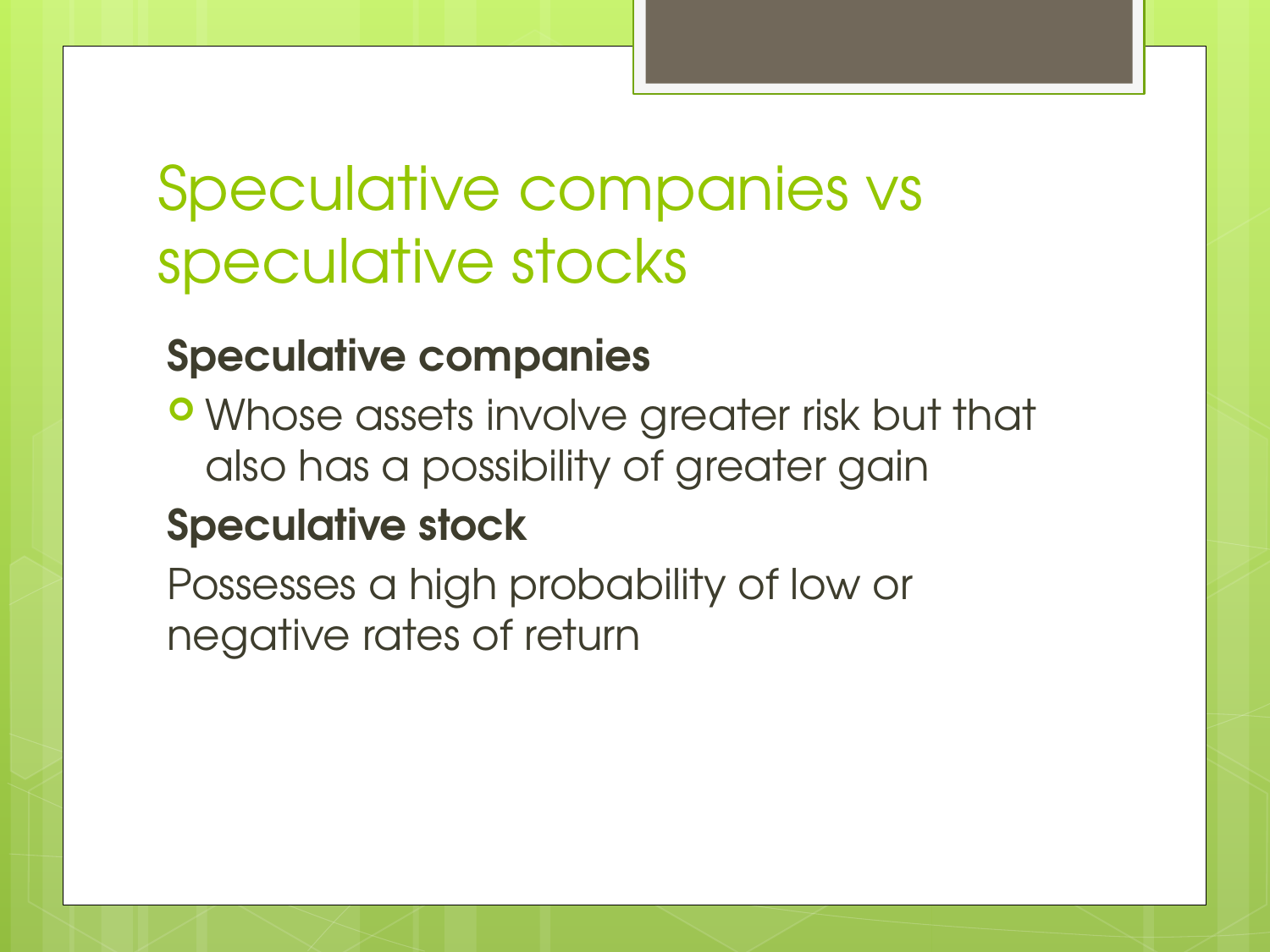

# Speculative companies vs speculative stocks
Speculative companies
Whose assets involve greater risk but that also has a possibility of greater gain
Speculative stock
Possesses a high probability of low or negative rates of return